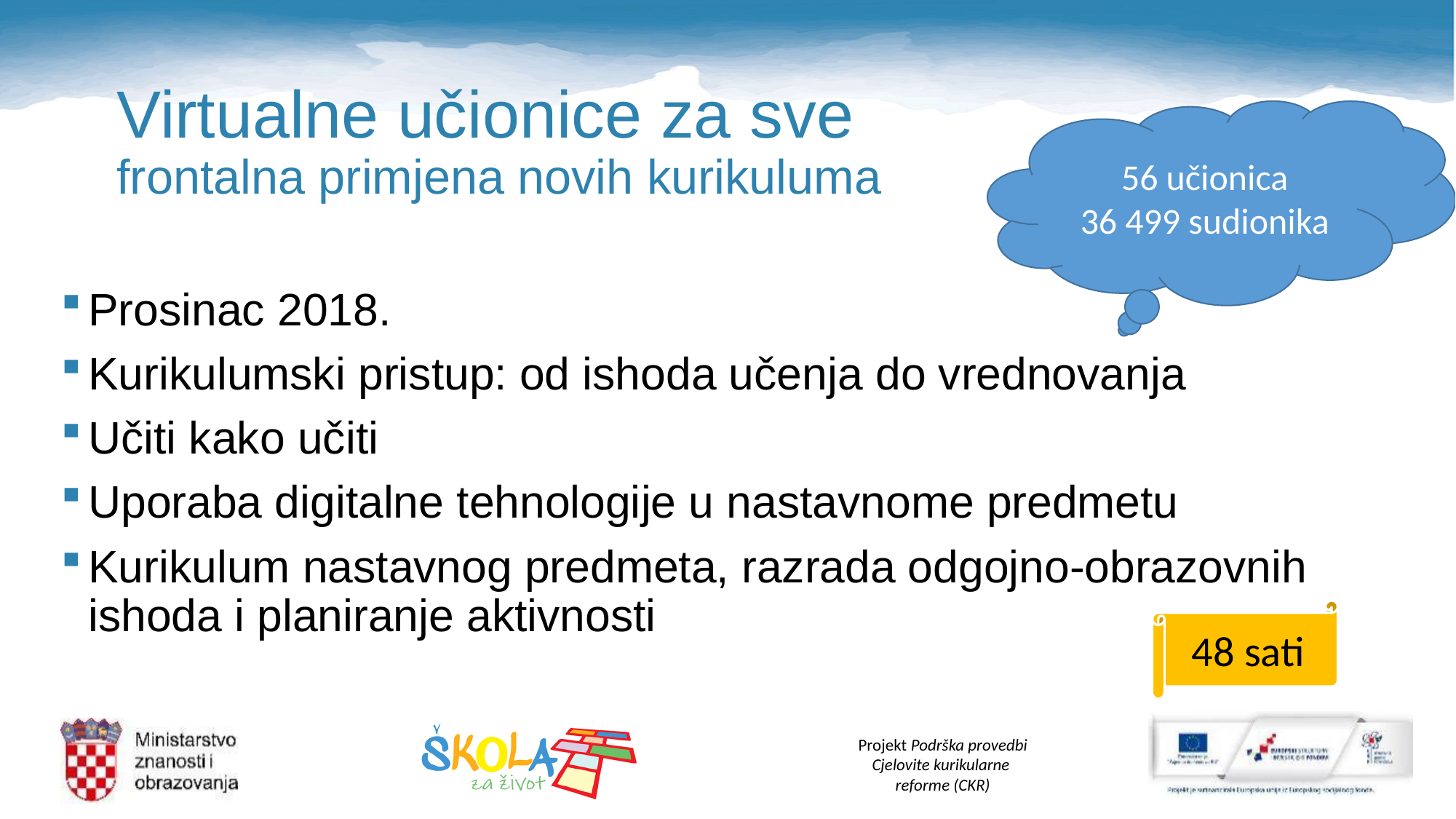

# Virtualne učionice za sve frontalna primjena novih kurikuluma
56 učionica
36 499 sudionika
Prosinac 2018.
Kurikulumski pristup: od ishoda učenja do vrednovanja
Učiti kako učiti
Uporaba digitalne tehnologije u nastavnome predmetu
Kurikulum nastavnog predmeta, razrada odgojno-obrazovnih ishoda i planiranje aktivnosti

48 sati